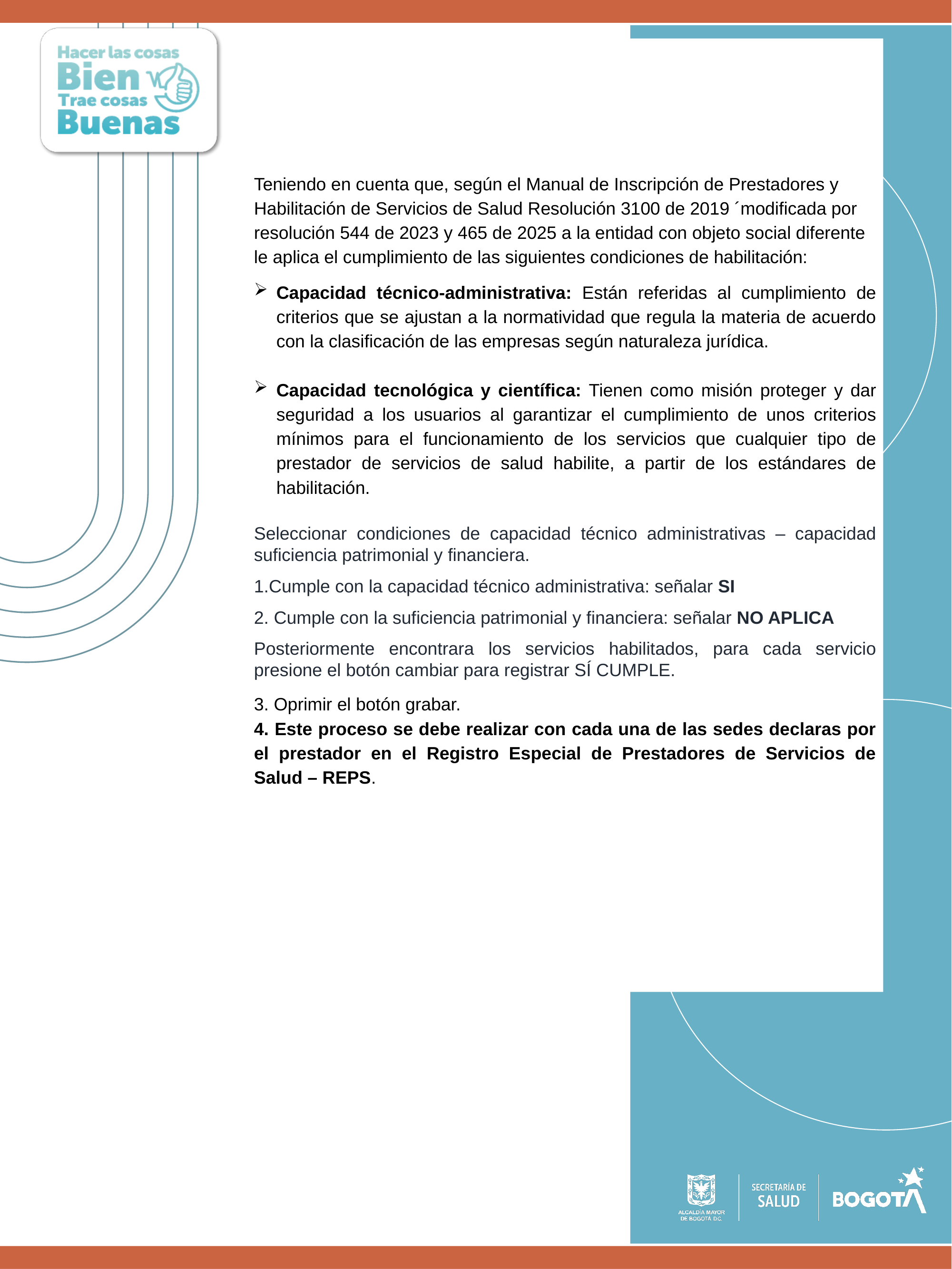

Teniendo en cuenta que, según el Manual de Inscripción de Prestadores y Habilitación de Servicios de Salud Resolución 3100 de 2019 ´modificada por resolución 544 de 2023 y 465 de 2025 a la entidad con objeto social diferente  le aplica el cumplimiento de las siguientes condiciones de habilitación:

Capacidad técnico-administrativa: Están referidas al cumplimiento de criterios que se ajustan a la normatividad que regula la materia de acuerdo con la clasificación de las empresas según naturaleza jurídica.

Capacidad tecnológica y científica: Tienen como misión proteger y dar seguridad a los usuarios al garantizar el cumplimiento de unos criterios mínimos para el funcionamiento de los servicios que cualquier tipo de prestador de servicios de salud habilite, a partir de los estándares de habilitación.

Seleccionar condiciones de capacidad técnico administrativas – capacidad suficiencia patrimonial y financiera.
1.Cumple con la capacidad técnico administrativa: señalar SI
2. Cumple con la suficiencia patrimonial y financiera: señalar NO APLICA
Posteriormente encontrara los servicios habilitados, para cada servicio presione el botón cambiar para registrar SÍ CUMPLE.
3. Oprimir el botón grabar.
4. Este proceso se debe realizar con cada una de las sedes declaras por el prestador en el Registro Especial de Prestadores de Servicios de Salud – REPS.